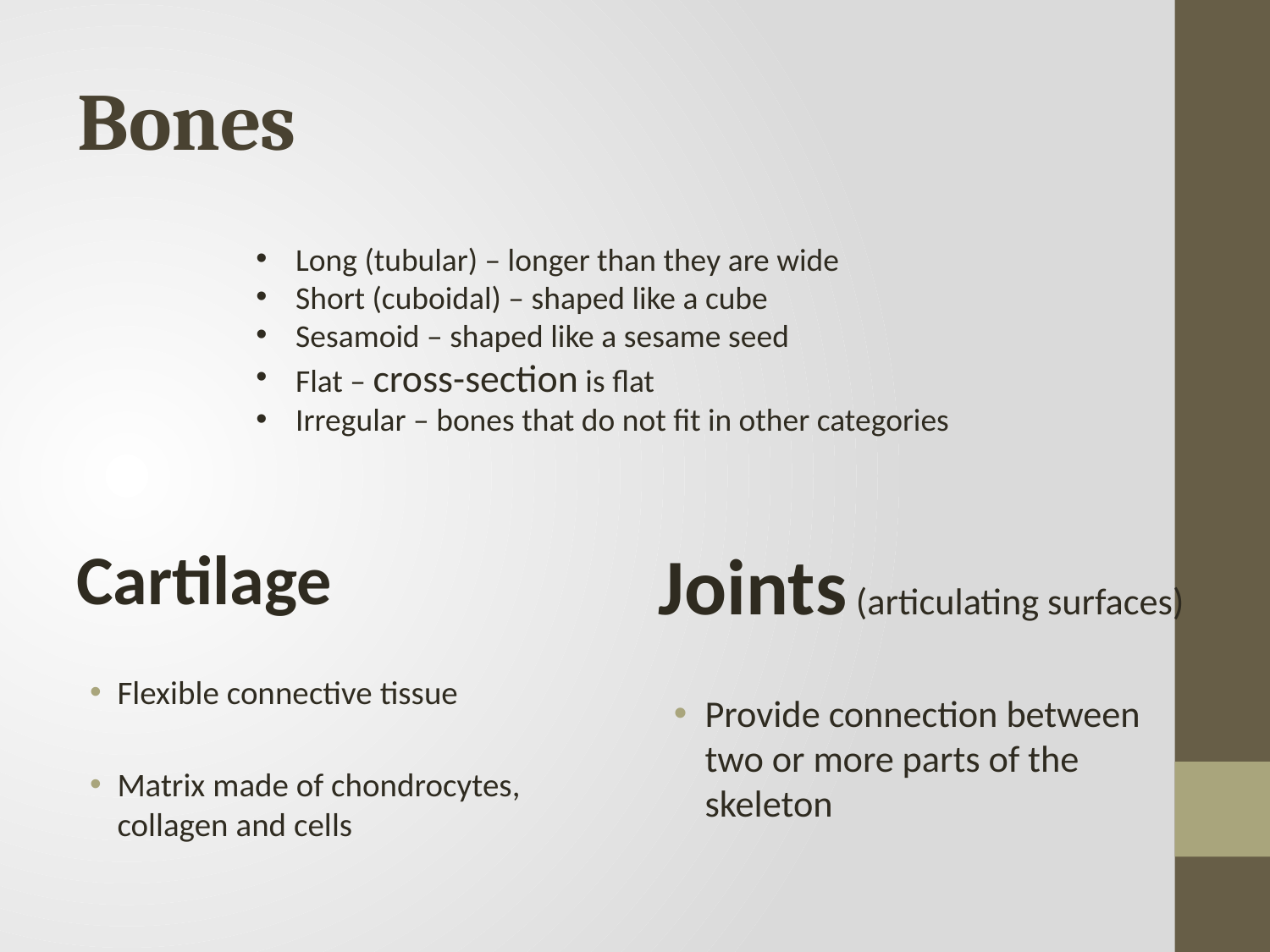

# Bones
Long (tubular) – longer than they are wide
Short (cuboidal) – shaped like a cube
Sesamoid – shaped like a sesame seed
Flat – cross-section is flat
Irregular – bones that do not fit in other categories
Cartilage

Flexible connective tissue

Matrix made of chondrocytes, collagen and cells
Joints (articulating surfaces)

Provide connection between two or more parts of the skeleton